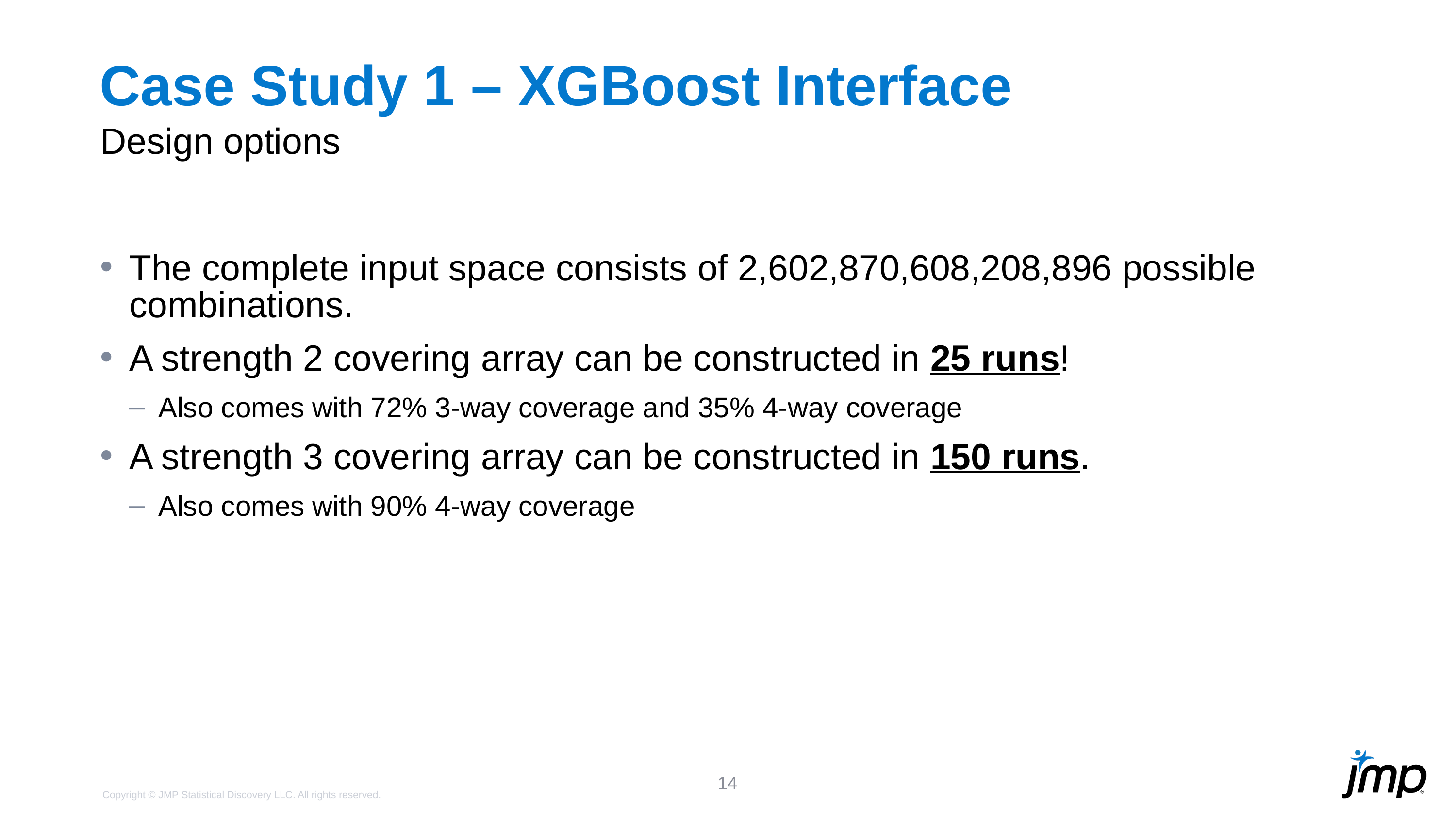

# Case Study 1 – XGBoost Interface
Design options

The complete input space consists of 2,602,870,608,208,896 possible combinations.
A strength 2 covering array can be constructed in 25 runs!
Also comes with 72% 3-way coverage and 35% 4-way coverage
A strength 3 covering array can be constructed in 150 runs.
Also comes with 90% 4-way coverage
14